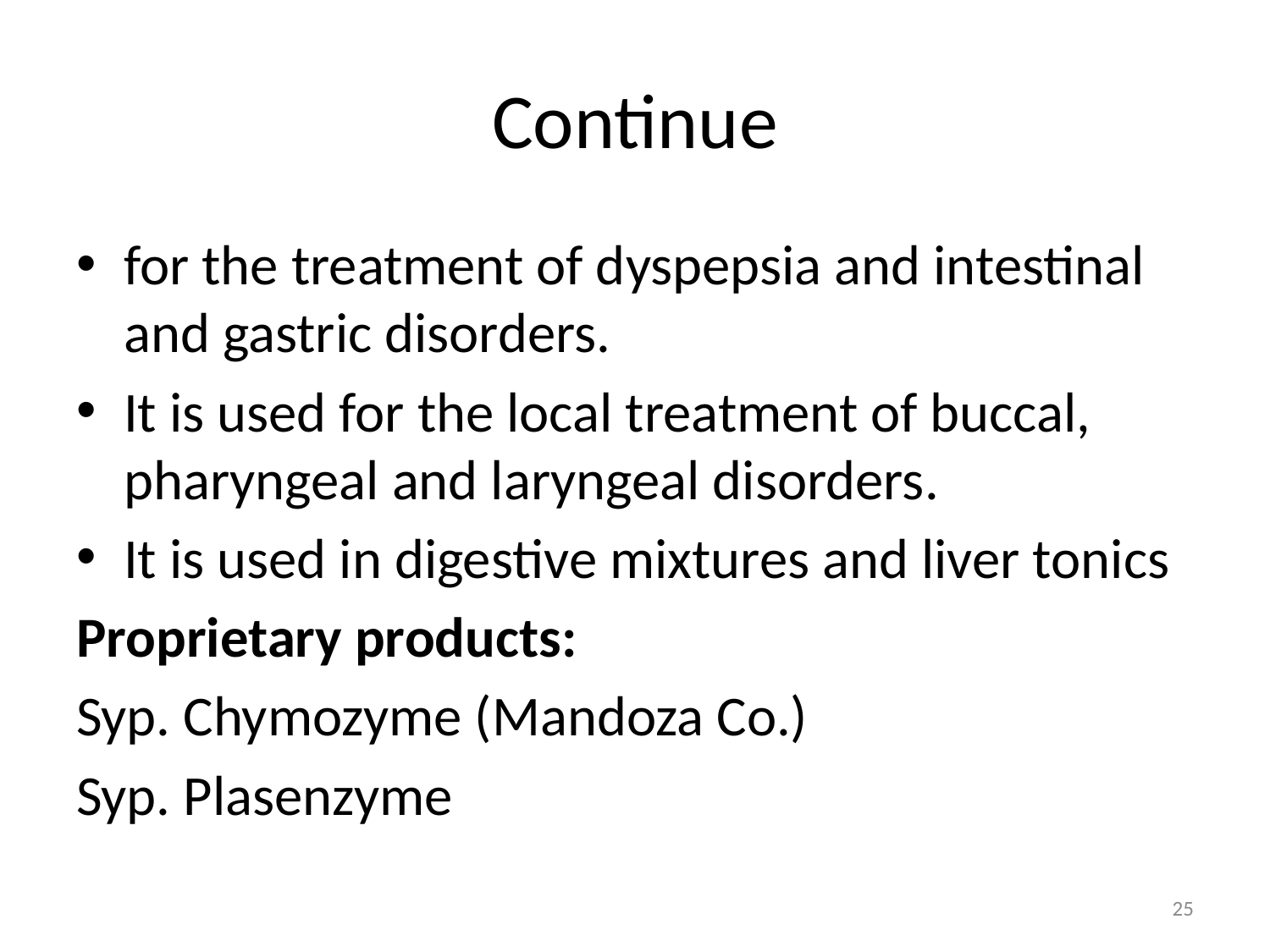

# Continue
for the treatment of dyspepsia and intestinal and gastric disorders.
It is used for the local treatment of buccal, pharyngeal and laryngeal disorders.
It is used in digestive mixtures and liver tonics
Proprietary products:
Syp. Chymozyme (Mandoza Co.)
Syp. Plasenzyme

25